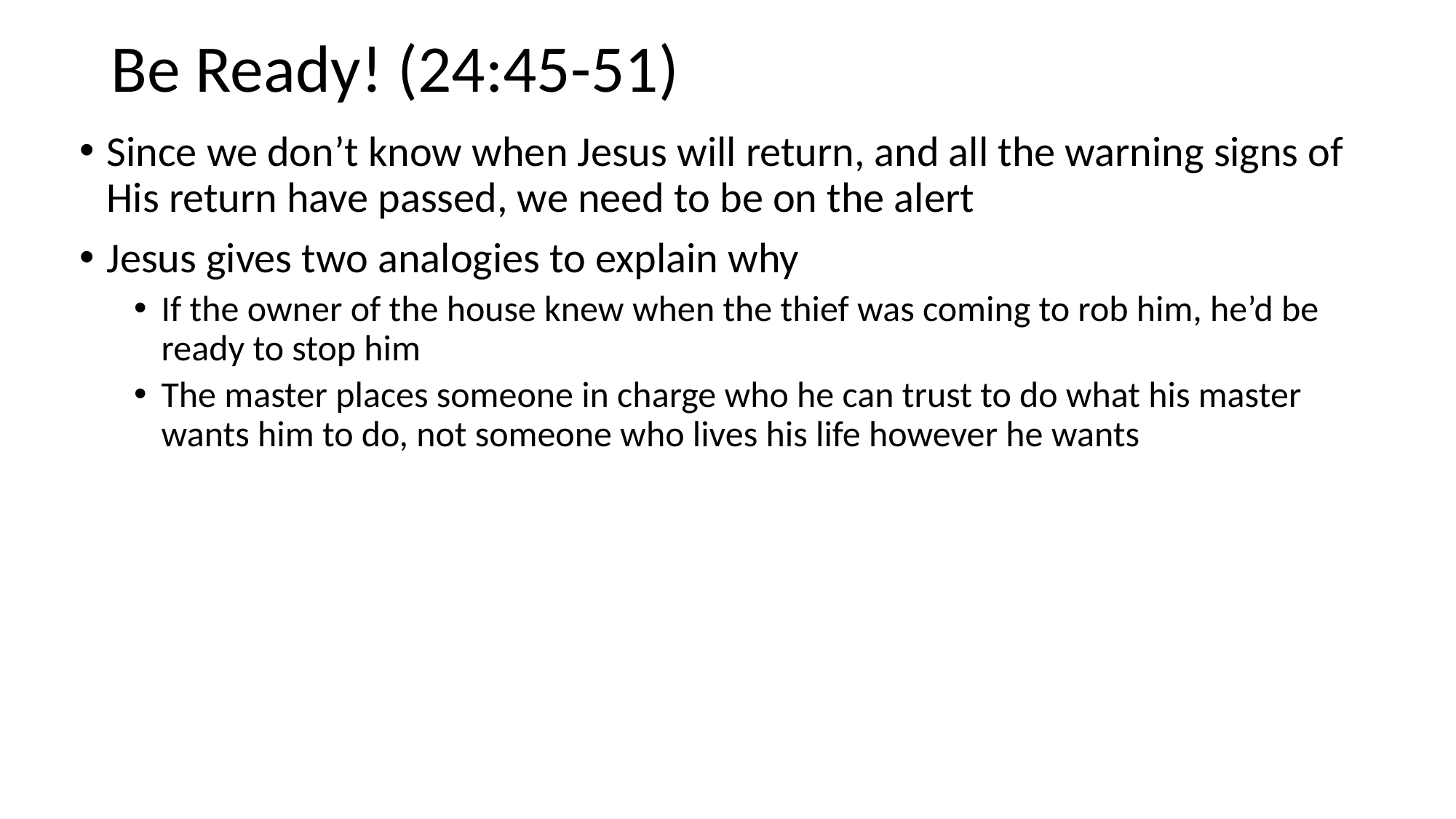

# Be Ready! (24:45-51)
Since we don’t know when Jesus will return, and all the warning signs of His return have passed, we need to be on the alert
Jesus gives two analogies to explain why
If the owner of the house knew when the thief was coming to rob him, he’d be ready to stop him
The master places someone in charge who he can trust to do what his master wants him to do, not someone who lives his life however he wants